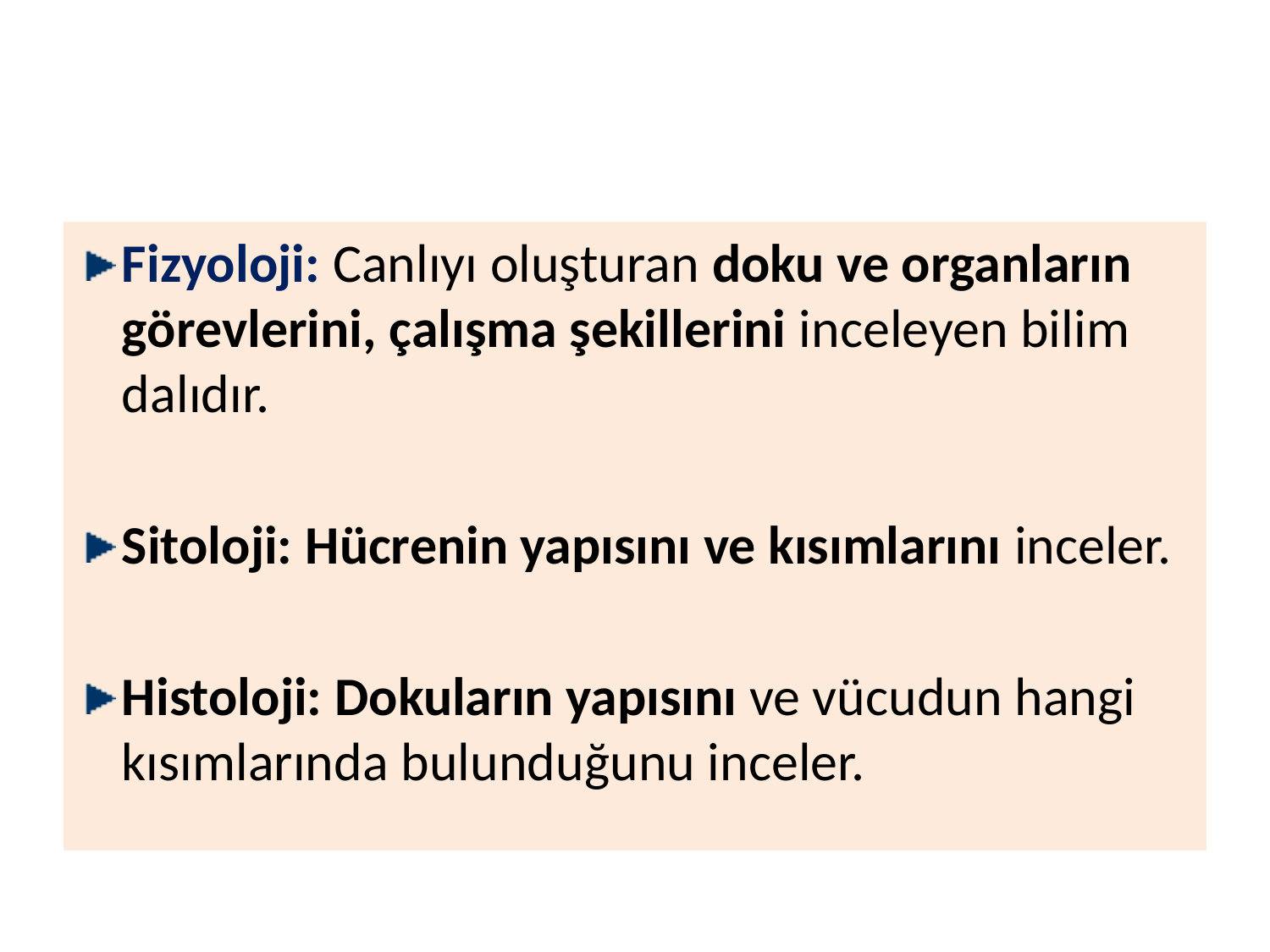

#
Fizyoloji: Canlıyı oluşturan doku ve organların görevlerini, çalışma şekillerini inceleyen bilim dalıdır.

Sitoloji: Hücrenin yapısını ve kısımlarını inceler.

Histoloji: Dokuların yapısını ve vücudun hangi kısımlarında bulunduğunu inceler.